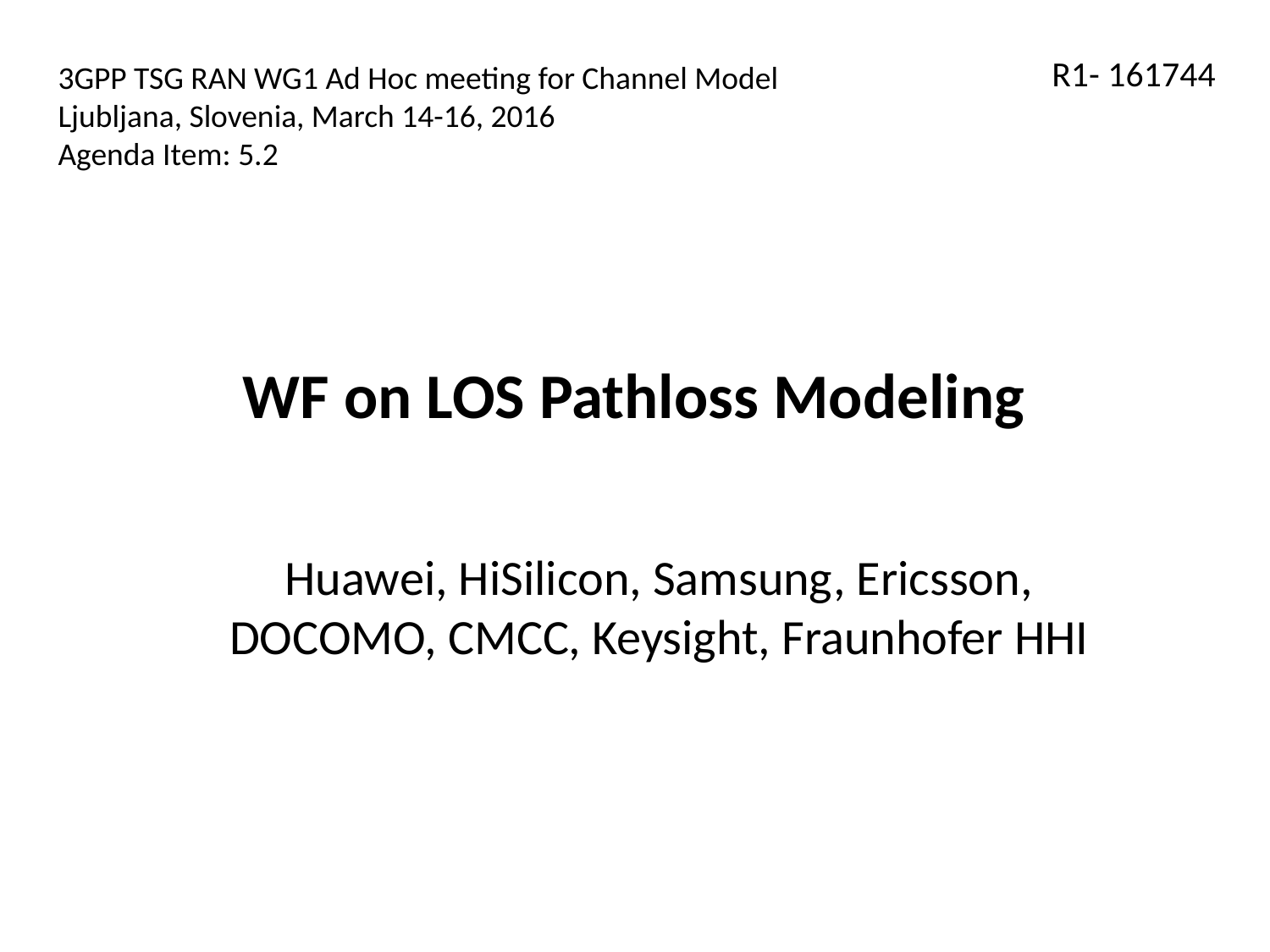

R1- 161744
3GPP TSG RAN WG1 Ad Hoc meeting for Channel Model
Ljubljana, Slovenia, March 14-16, 2016
Agenda Item: 5.2
# WF on LOS Pathloss Modeling
Huawei, HiSilicon, Samsung, Ericsson, DOCOMO, CMCC, Keysight, Fraunhofer HHI